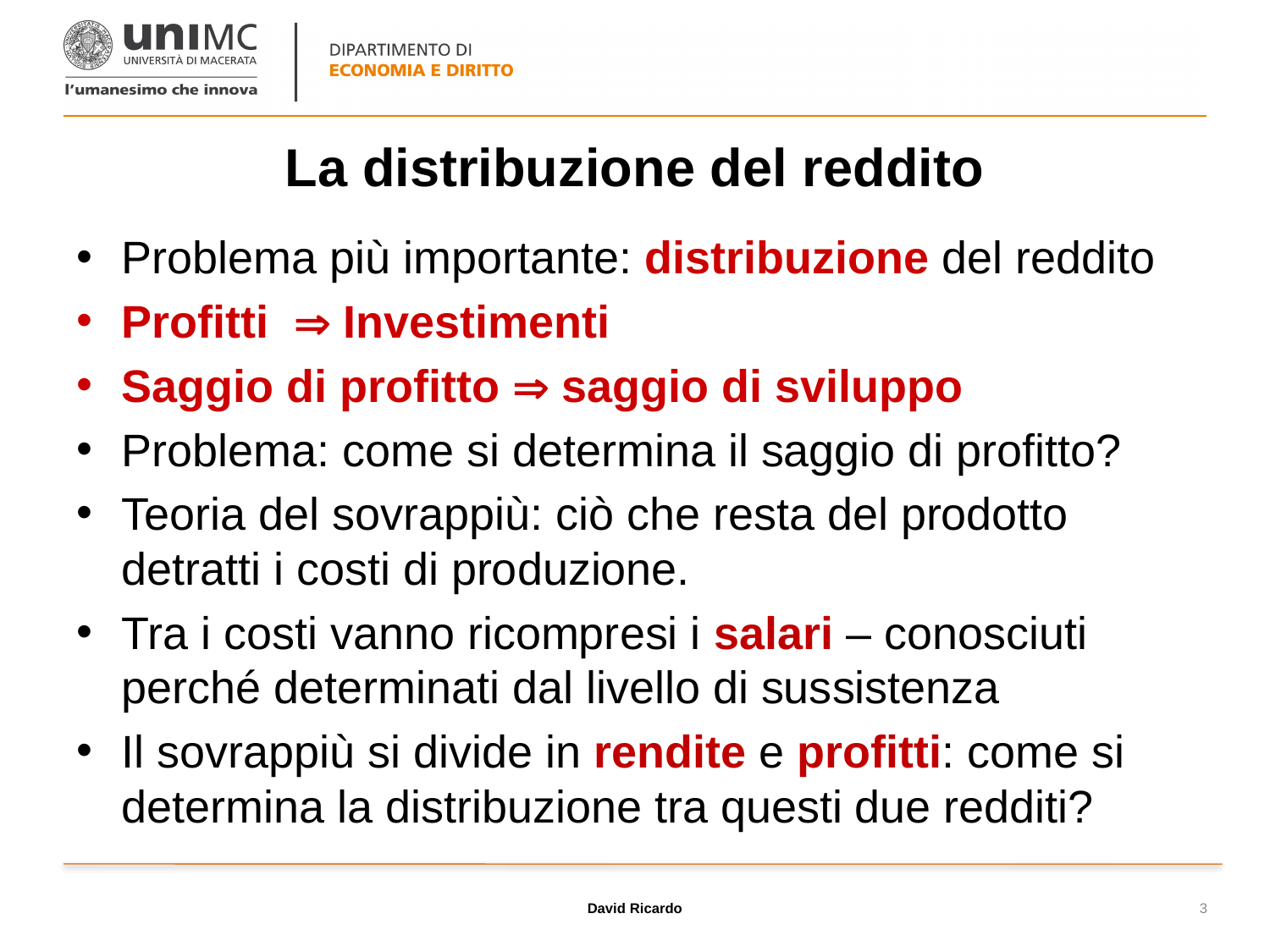

# La distribuzione del reddito
Problema più importante: distribuzione del reddito
Profitti  ⇒ Investimenti
Saggio di profitto ⇒ saggio di sviluppo
Problema: come si determina il saggio di profitto?
Teoria del sovrappiù: ciò che resta del prodotto detratti i costi di produzione.
Tra i costi vanno ricompresi i salari – conosciuti perché determinati dal livello di sussistenza
Il sovrappiù si divide in rendite e profitti: come si determina la distribuzione tra questi due redditi?

David Ricardo
3